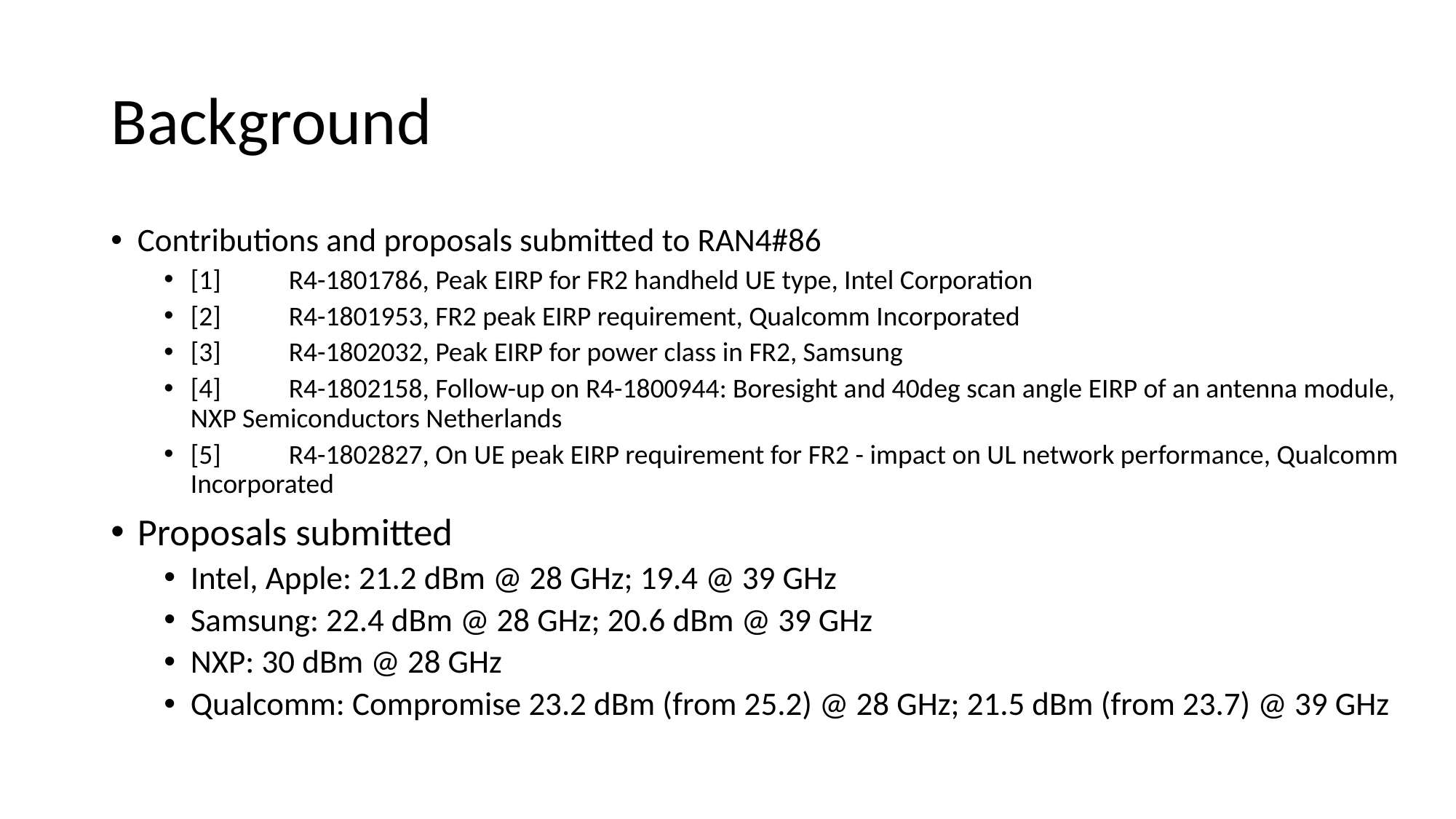

# Background
Contributions and proposals submitted to RAN4#86
[1] 	R4-1801786, Peak EIRP for FR2 handheld UE type, Intel Corporation
[2]	R4-1801953, FR2 peak EIRP requirement, Qualcomm Incorporated
[3]	R4-1802032, Peak EIRP for power class in FR2, Samsung
[4]	R4-1802158, Follow-up on R4-1800944: Boresight and 40deg scan angle EIRP of an antenna module, NXP Semiconductors Netherlands
[5]	R4-1802827, On UE peak EIRP requirement for FR2 - impact on UL network performance, Qualcomm Incorporated
Proposals submitted
Intel, Apple: 21.2 dBm @ 28 GHz; 19.4 @ 39 GHz
Samsung: 22.4 dBm @ 28 GHz; 20.6 dBm @ 39 GHz
NXP: 30 dBm @ 28 GHz
Qualcomm: Compromise 23.2 dBm (from 25.2) @ 28 GHz; 21.5 dBm (from 23.7) @ 39 GHz